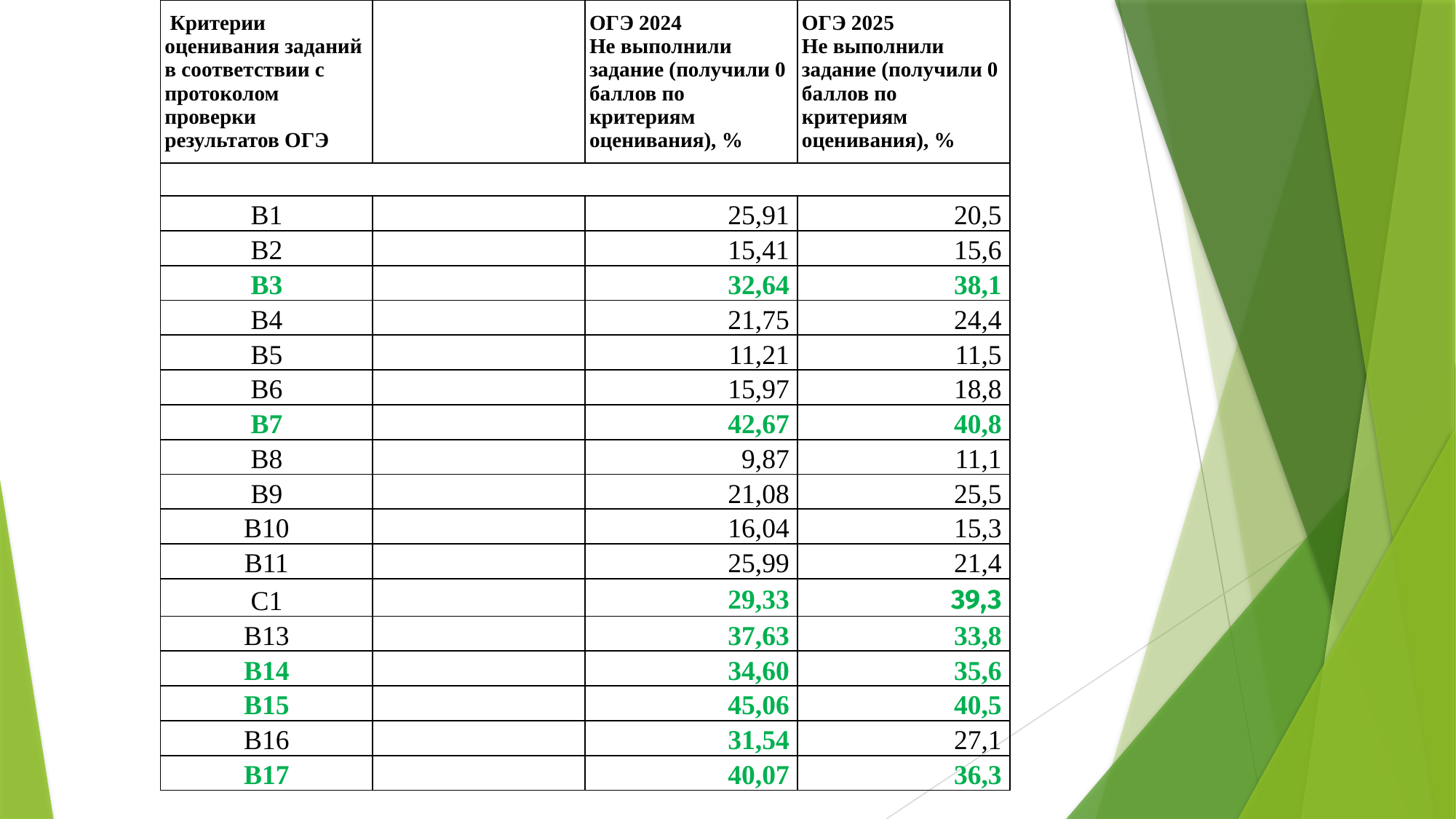

| Критерии оценивания заданий в соответствии с протоколом проверки результатов ОГЭ |  | ОГЭ 2024 Не выполнили задание (получили 0 баллов по критериям оценивания), % | ОГЭ 2025 Не выполнили задание (получили 0 баллов по критериям оценивания), % |
| --- | --- | --- | --- |
|  |  |  |  |
| В1 |  | 25,91 | 20,5 |
| В2 |  | 15,41 | 15,6 |
| В3 |  | 32,64 | 38,1 |
| В4 |  | 21,75 | 24,4 |
| В5 |  | 11,21 | 11,5 |
| В6 |  | 15,97 | 18,8 |
| В7 |  | 42,67 | 40,8 |
| В8 |  | 9,87 | 11,1 |
| В9 |  | 21,08 | 25,5 |
| В10 |  | 16,04 | 15,3 |
| В11 |  | 25,99 | 21,4 |
| С1 |  | 29,33 | 39,3 |
| В13 |  | 37,63 | 33,8 |
| В14 |  | 34,60 | 35,6 |
| В15 |  | 45,06 | 40,5 |
| В16 |  | 31,54 | 27,1 |
| В17 |  | 40,07 | 36,3 |